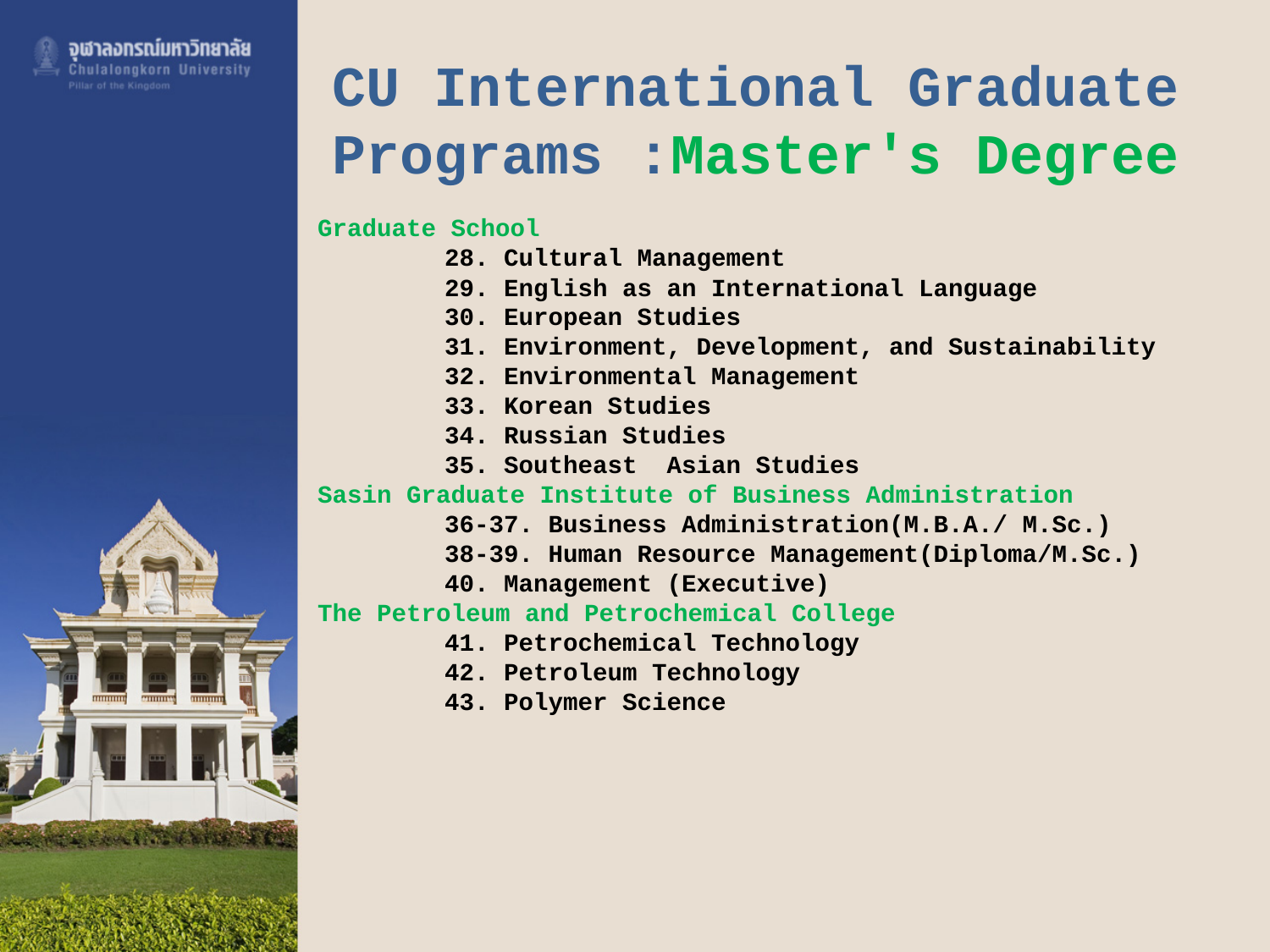

# CU International Graduate Programs :Master's Degree
Graduate School
	28. Cultural Management
	29. English as an International Language
	30. European Studies
	31. Environment, Development, and Sustainability
	32. Environmental Management
	33. Korean Studies
	34. Russian Studies
	35. Southeast  Asian Studies
Sasin Graduate Institute of Business Administration
	36-37. Business Administration(M.B.A./ M.Sc.)
	38-39. Human Resource Management(Diploma/M.Sc.)
	40. Management (Executive)
The Petroleum and Petrochemical College
	41. Petrochemical Technology
	42. Petroleum Technology
	43. Polymer Science